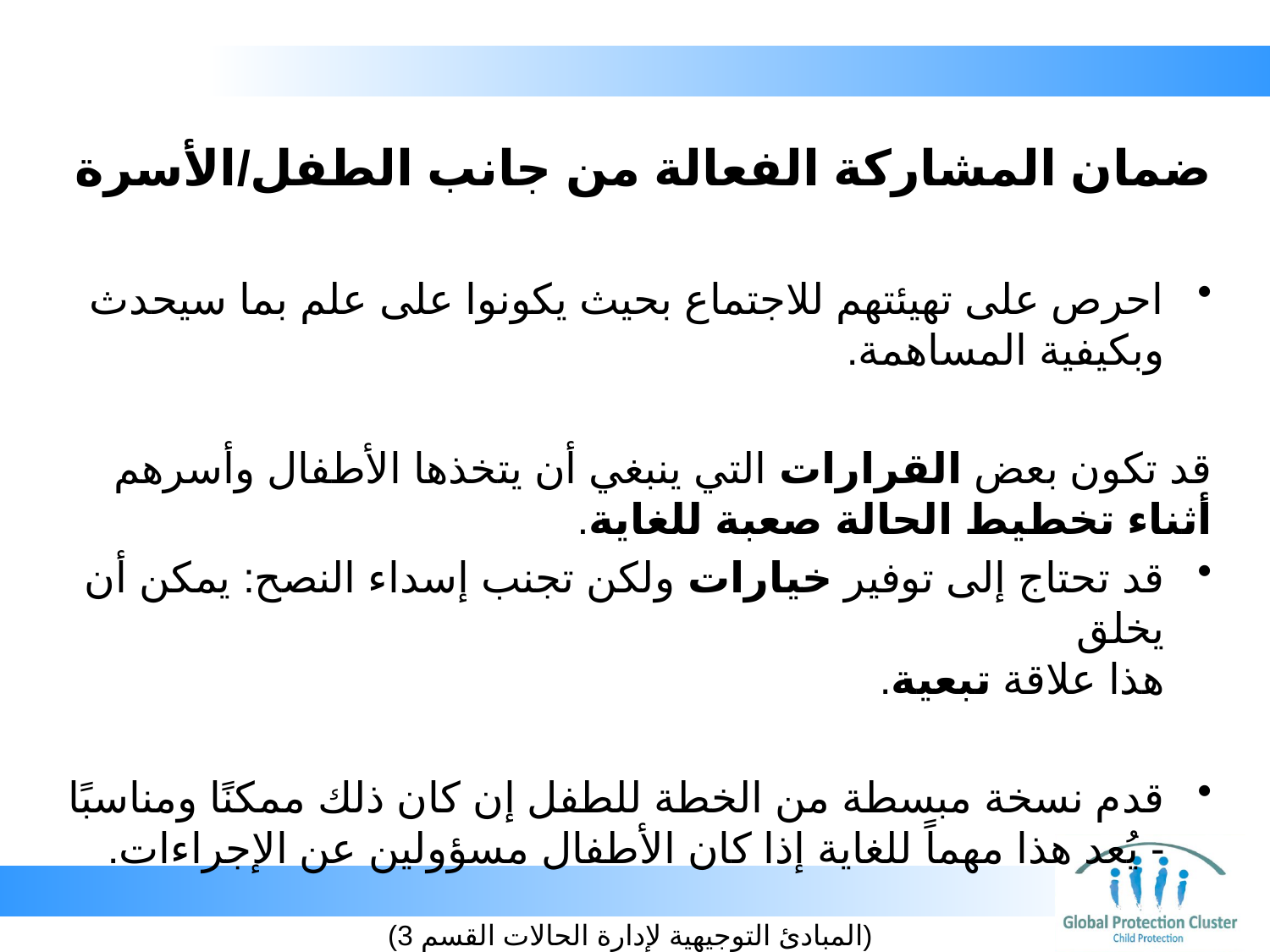

# ضمان المشاركة الفعالة من جانب الطفل/الأسرة

احرص على تهيئتهم للاجتماع بحيث يكونوا على علم بما سيحدث وبكيفية المساهمة.

قد تكون بعض القرارات التي ينبغي أن يتخذها الأطفال وأسرهم أثناء تخطيط الحالة صعبة للغاية.
قد تحتاج إلى توفير خيارات ولكن تجنب إسداء النصح: يمكن أن يخلق
هذا علاقة تبعية.

قدم نسخة مبسطة من الخطة للطفل إن كان ذلك ممكنًا ومناسبًا - يُعد هذا مهماً للغاية إذا كان الأطفال مسؤولين عن الإجراءات.

(المبادئ التوجيهية لإدارة الحالات القسم 3)